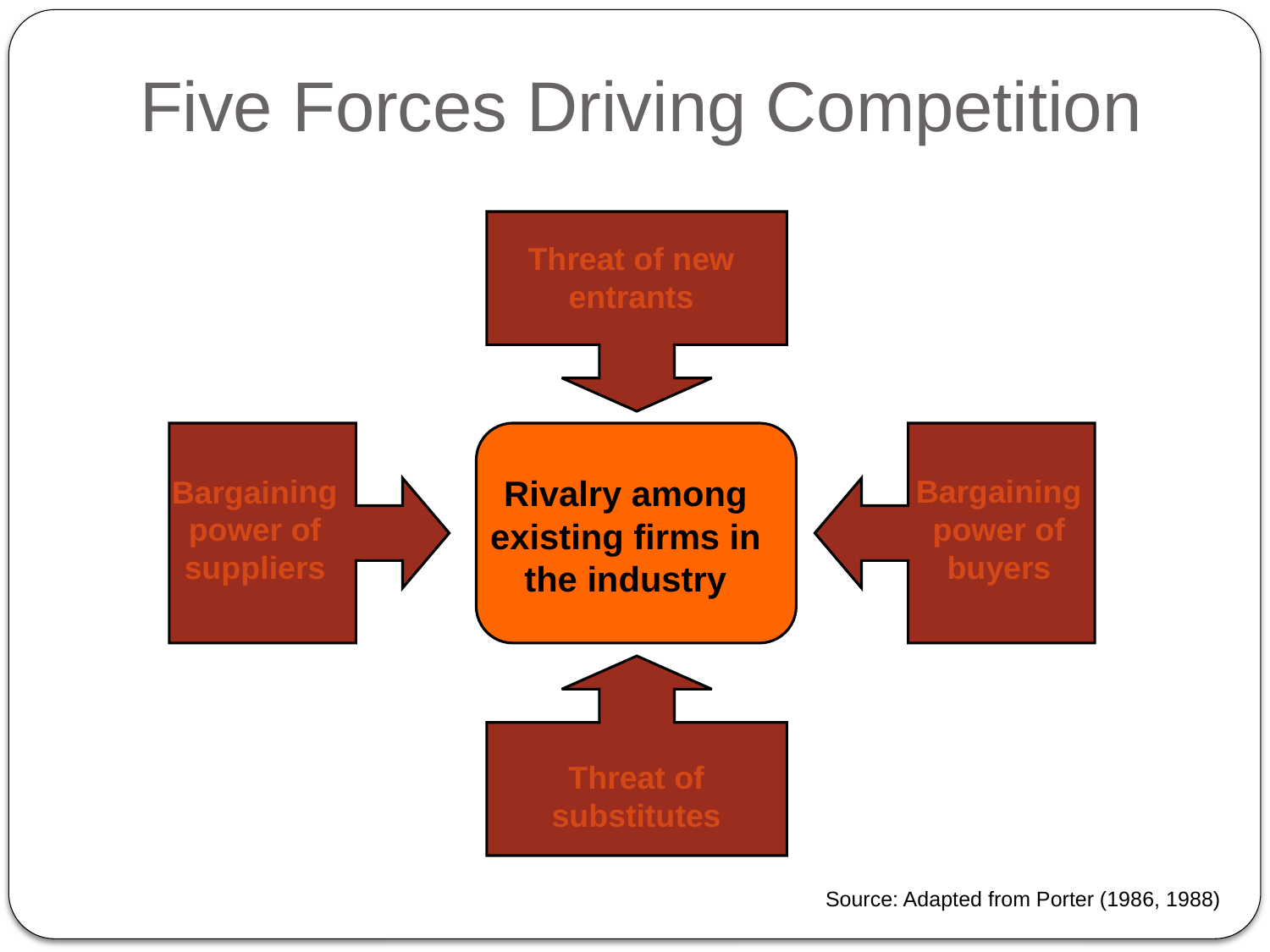

# Five Forces Driving Competition

Threat of new entrants

Bargaining power of suppliers
Rivalry among existing firms in the industry
Bargaining power of buyers

Threat of substitutes
Source: Adapted from Porter (1986, 1988)